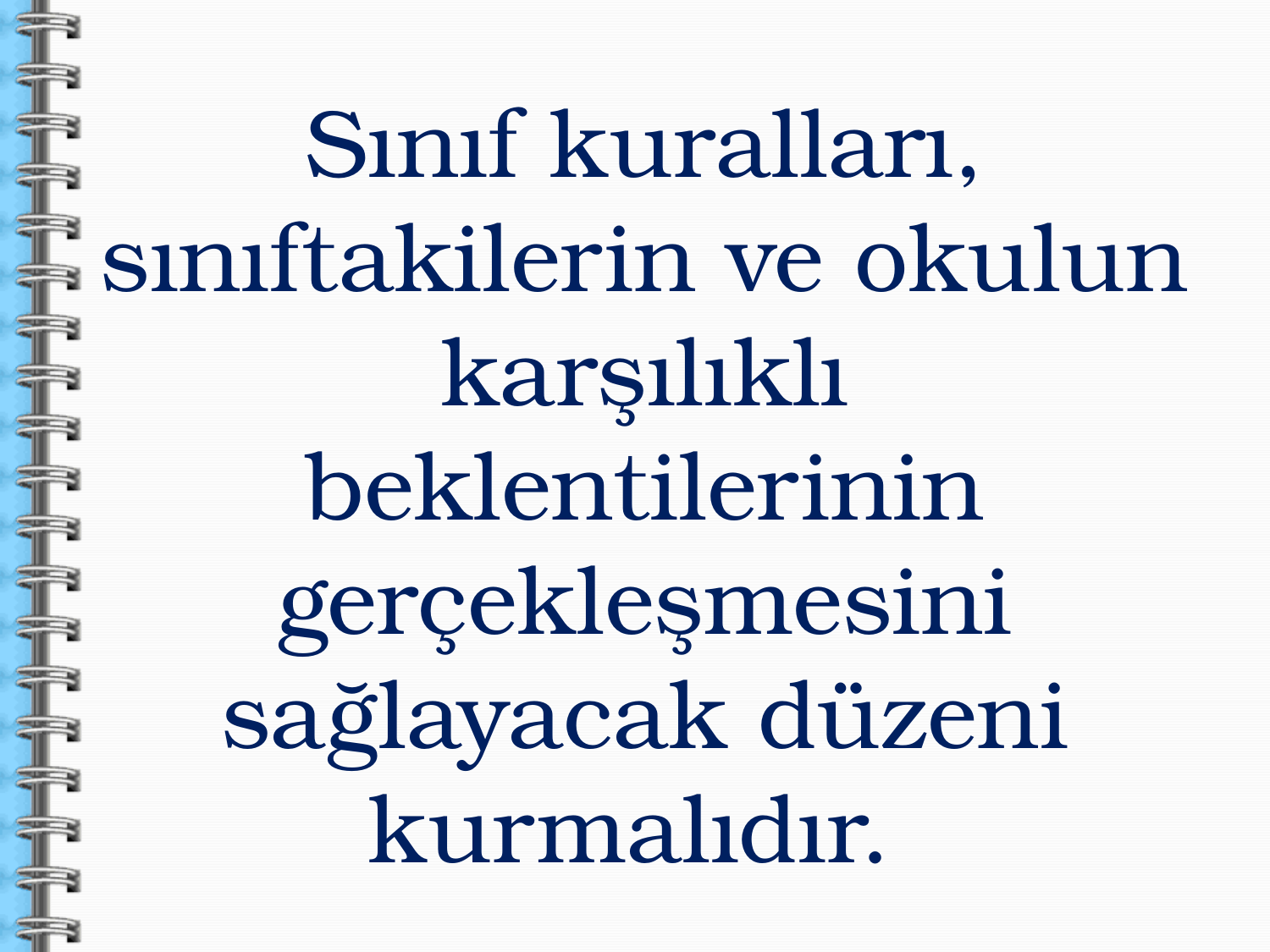

Sınıf kuralları, sınıftakilerin ve okulun karşılıklı beklentilerinin gerçekleşmesini sağlayacak düzeni kurmalıdır.